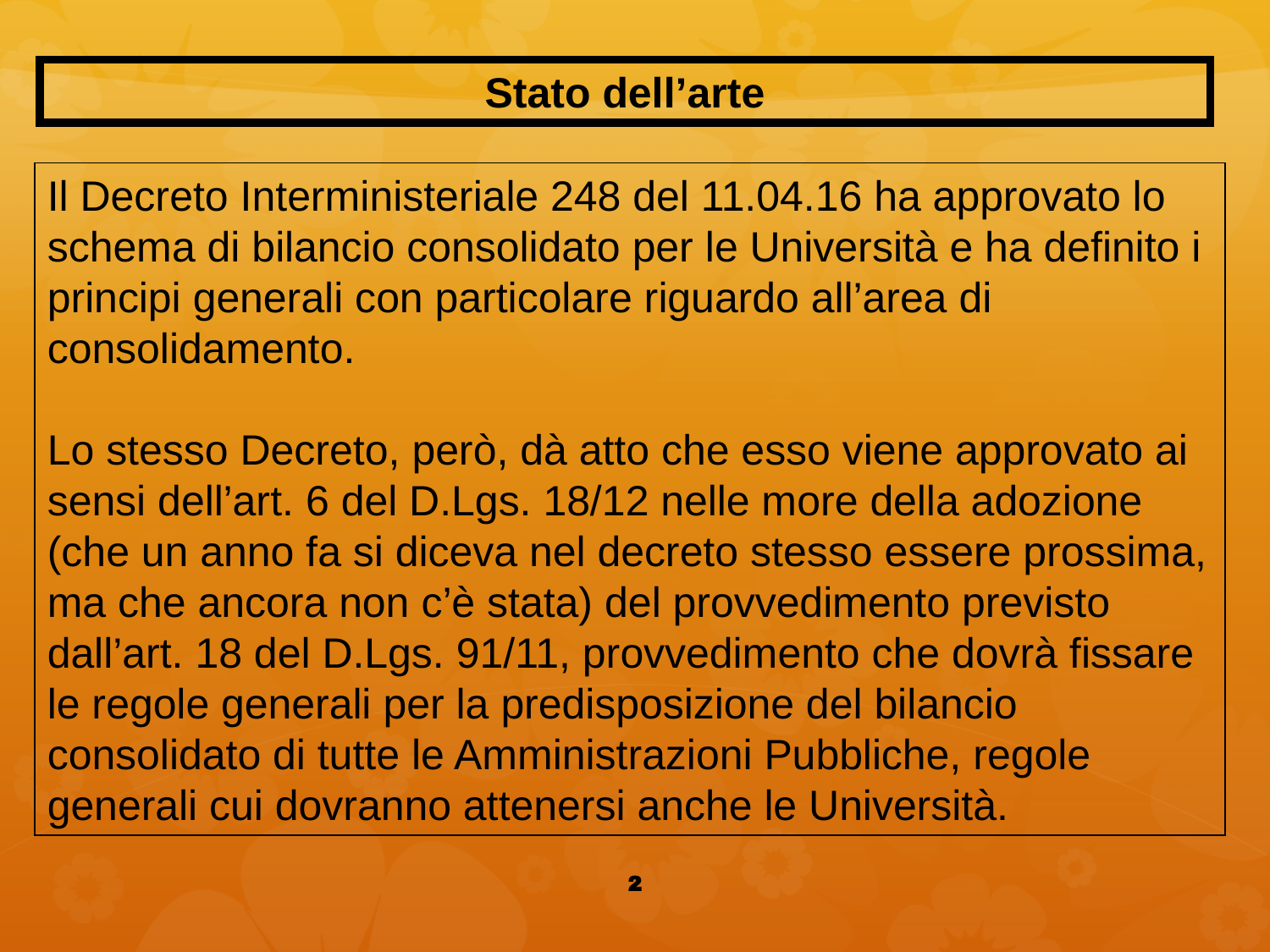

Stato dell’arte
Il Decreto Interministeriale 248 del 11.04.16 ha approvato lo schema di bilancio consolidato per le Università e ha definito i principi generali con particolare riguardo all’area di consolidamento.
Lo stesso Decreto, però, dà atto che esso viene approvato ai sensi dell’art. 6 del D.Lgs. 18/12 nelle more della adozione (che un anno fa si diceva nel decreto stesso essere prossima, ma che ancora non c’è stata) del provvedimento previsto dall’art. 18 del D.Lgs. 91/11, provvedimento che dovrà fissare le regole generali per la predisposizione del bilancio consolidato di tutte le Amministrazioni Pubbliche, regole generali cui dovranno attenersi anche le Università.

2